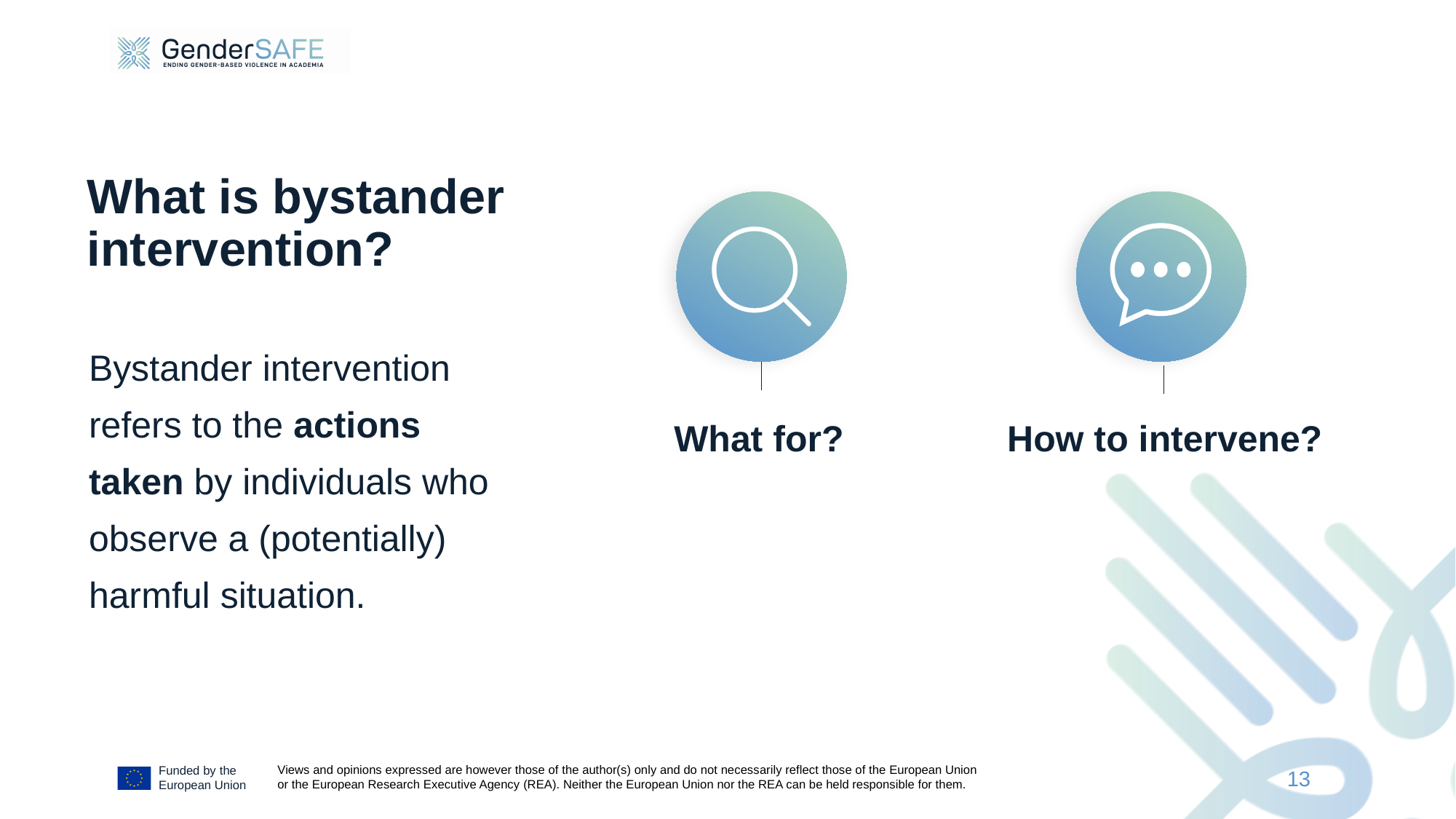

# What is bystander intervention?

Bystander intervention refers to the actions taken by individuals who observe a (potentially) harmful situation.
What for?
How to intervene?
13